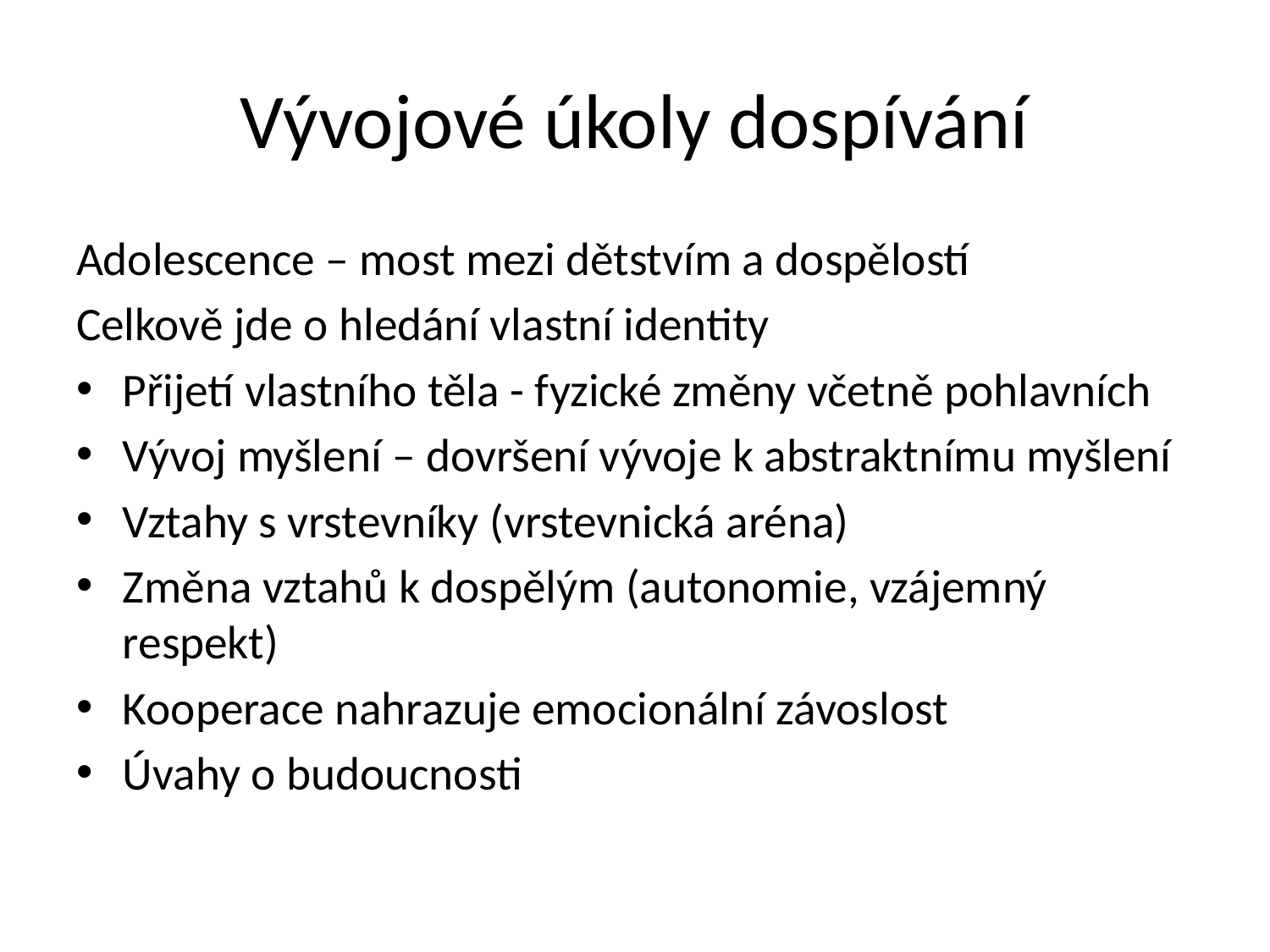

# Vývojové úkoly dospívání
Adolescence – most mezi dětstvím a dospělostí
Celkově jde o hledání vlastní identity
Přijetí vlastního těla - fyzické změny včetně pohlavních
Vývoj myšlení – dovršení vývoje k abstraktnímu myšlení
Vztahy s vrstevníky (vrstevnická aréna)
Změna vztahů k dospělým (autonomie, vzájemný respekt)
Kooperace nahrazuje emocionální závoslost
Úvahy o budoucnosti